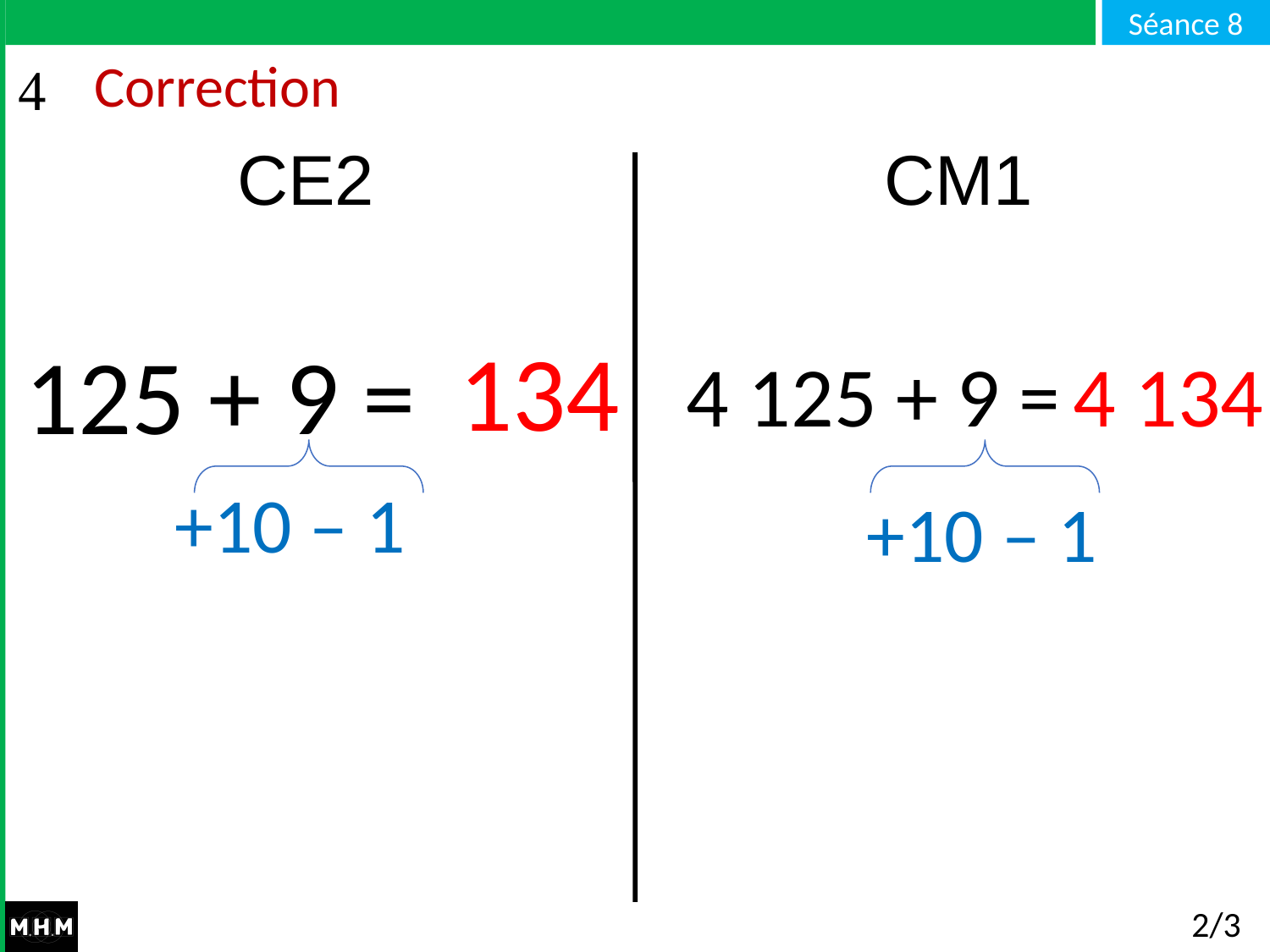

# Correction
CE2                          CM1

134
125 + 9 =
4 125 + 9 =
4 134

+10 – 1
+10 – 1
2/3